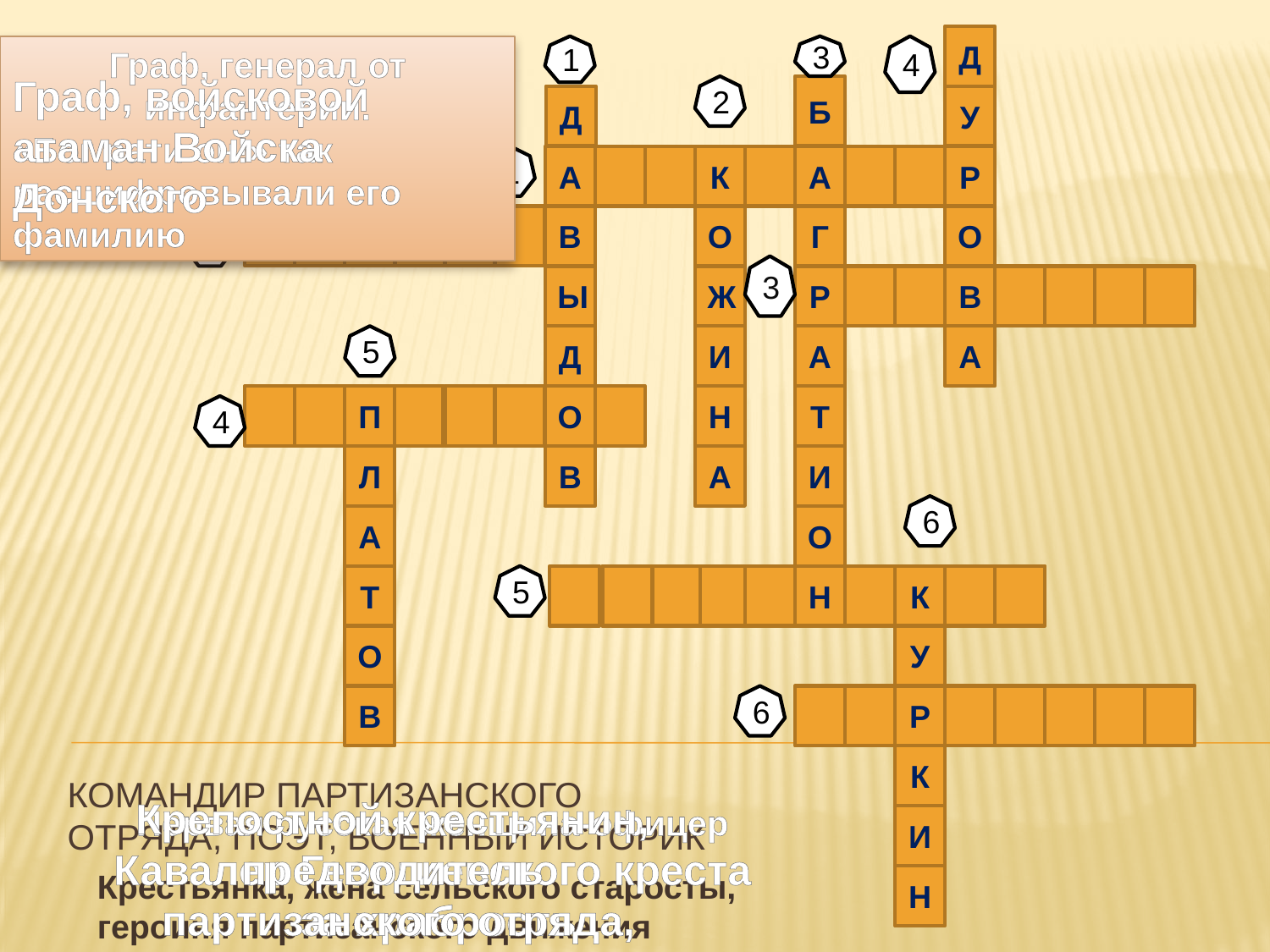

Д
Граф, генерал от инфантерии.
«Бог рати он!» так расшифровывали его фамилию
1
3
4
Граф, войсковой атаман Войска Донского
2
Б
Д
У
1
А

К

А

Р

В
О
Г
О
2
3
Ы
Ж
Р

В

5
Д
И
А
А

П

О

Н
Т
4
Л
В
А
И
6
А
О
Т
5

Н

К

О
У
В
6

Р

К
# Командир партизанского отряда, поэт, военный историк
Крепостной крестьянин, предводитель
 партизанского отряда,
 кавалер Георгиевского креста
Первая русская женщина-офицер
Кавалер Георгиевского креста
 за храбрость

Крестьянка, жена сельского старосты, героиня партизанского движения
И
Н